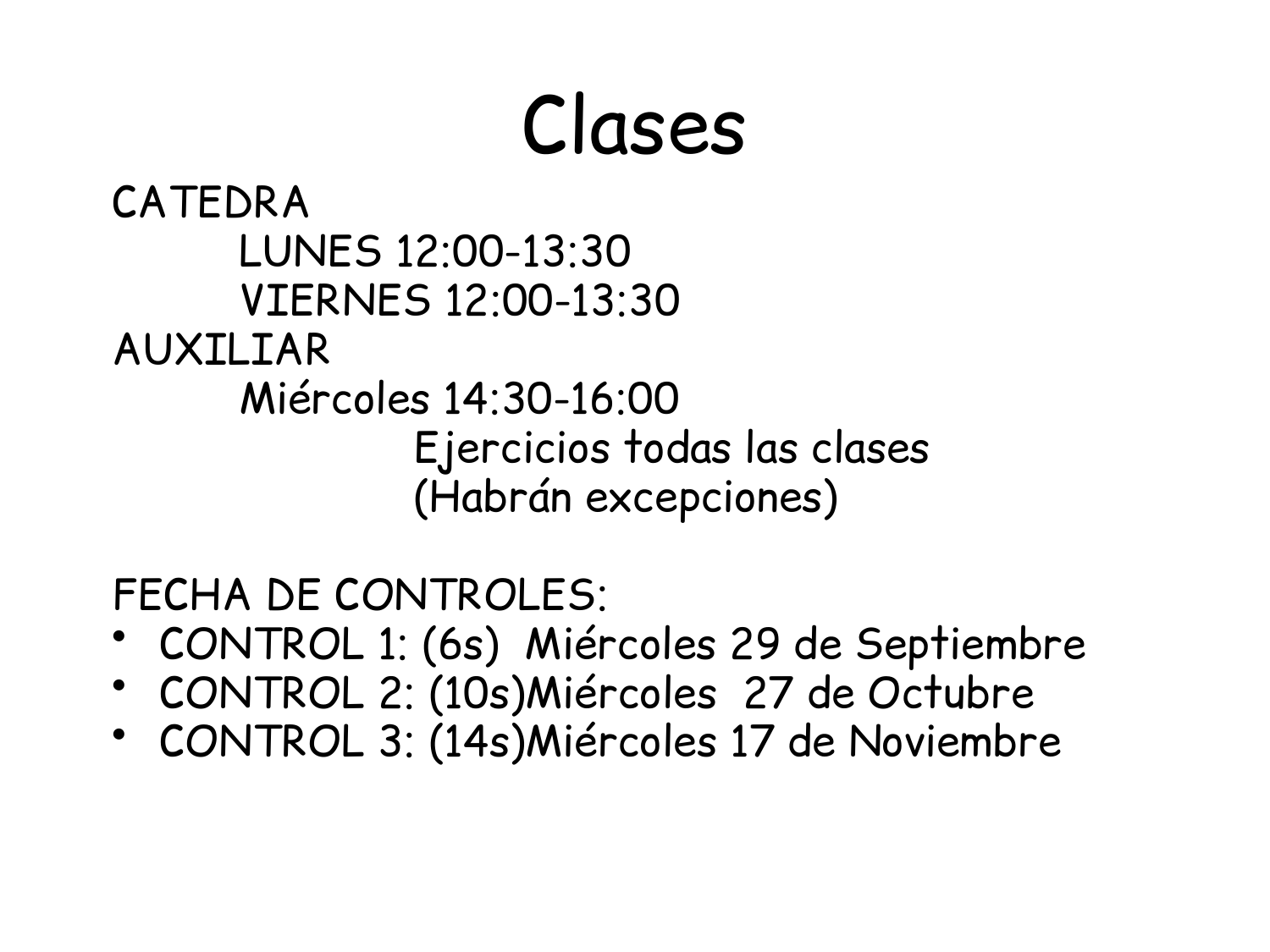

# Clases
CATEDRA
          LUNES 12:00-13:30
          VIERNES 12:00-13:30
AUXILIAR
          Miércoles 14:30-16:00
			Ejercicios todas las clases
			(Habrán excepciones)

FECHA DE CONTROLES:
CONTROL 1: (6s)  Miércoles 29 de Septiembre
CONTROL 2: (10s)Miércoles  27 de Octubre
CONTROL 3: (14s)Miércoles 17 de Noviembre